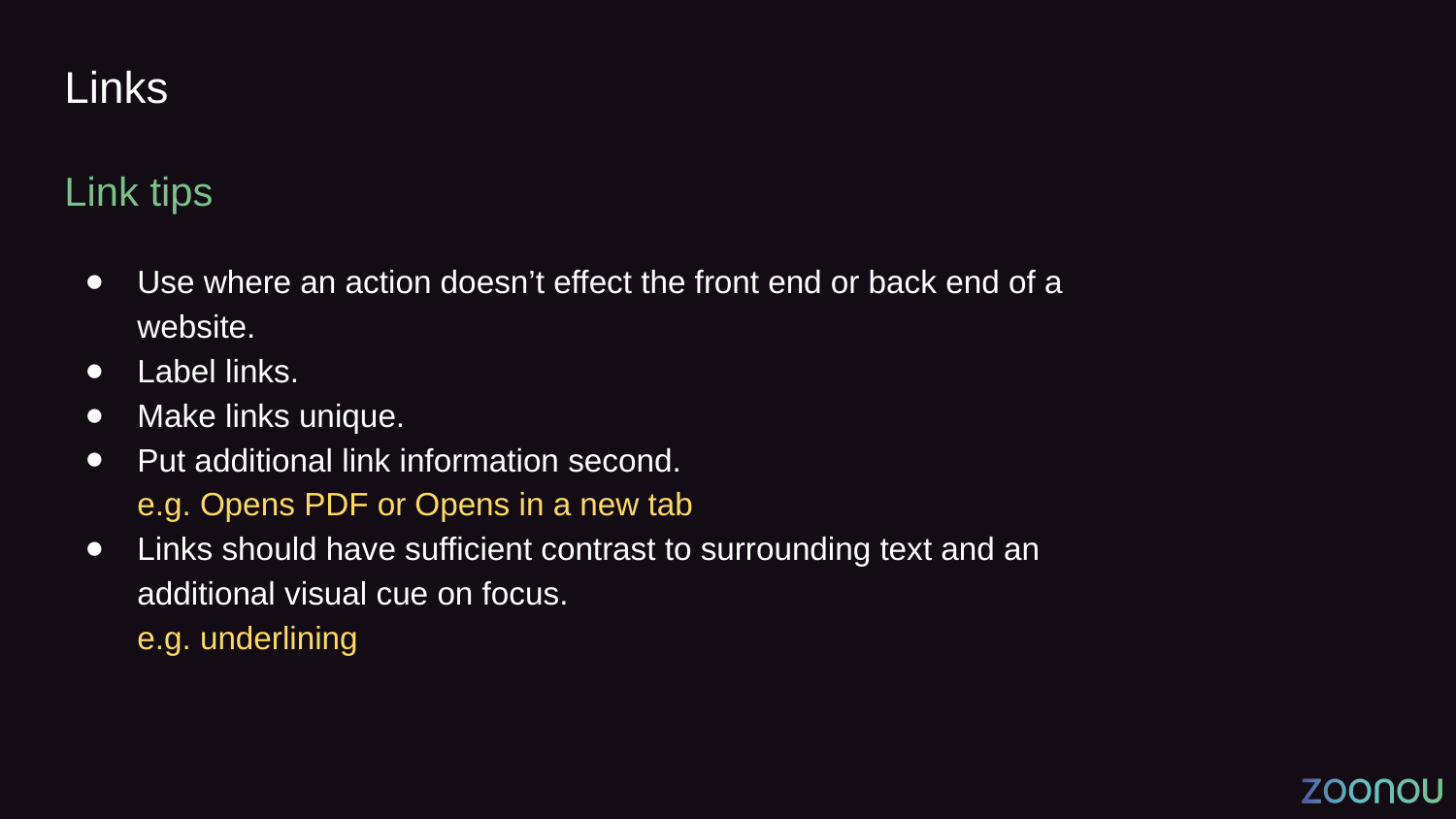

# Links

Link tips

Use where an action doesn’t effect the front end or back end of a website.
Label links.
Make links unique.
Put additional link information second.
e.g. Opens PDF or Opens in a new tab
Links should have sufficient contrast to surrounding text and an additional visual cue on focus.
e.g. underlining